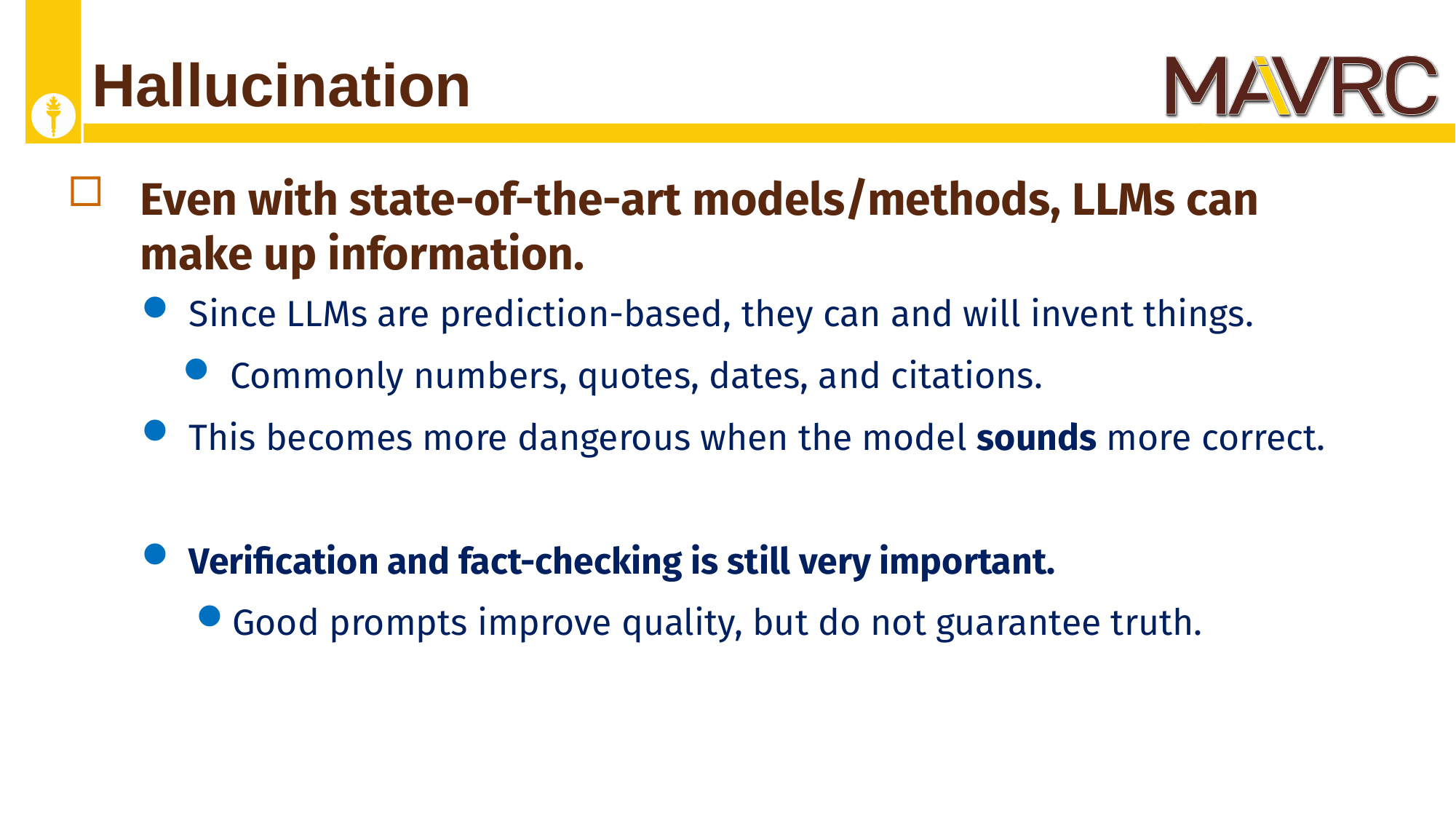

# Hallucination
Even with state-of-the-art models/methods, LLMs can make up information.
Since LLMs are prediction-based, they can and will invent things.
Commonly numbers, quotes, dates, and citations.
This becomes more dangerous when the model sounds more correct.

Verification and fact-checking is still very important.
Good prompts improve quality, but do not guarantee truth.